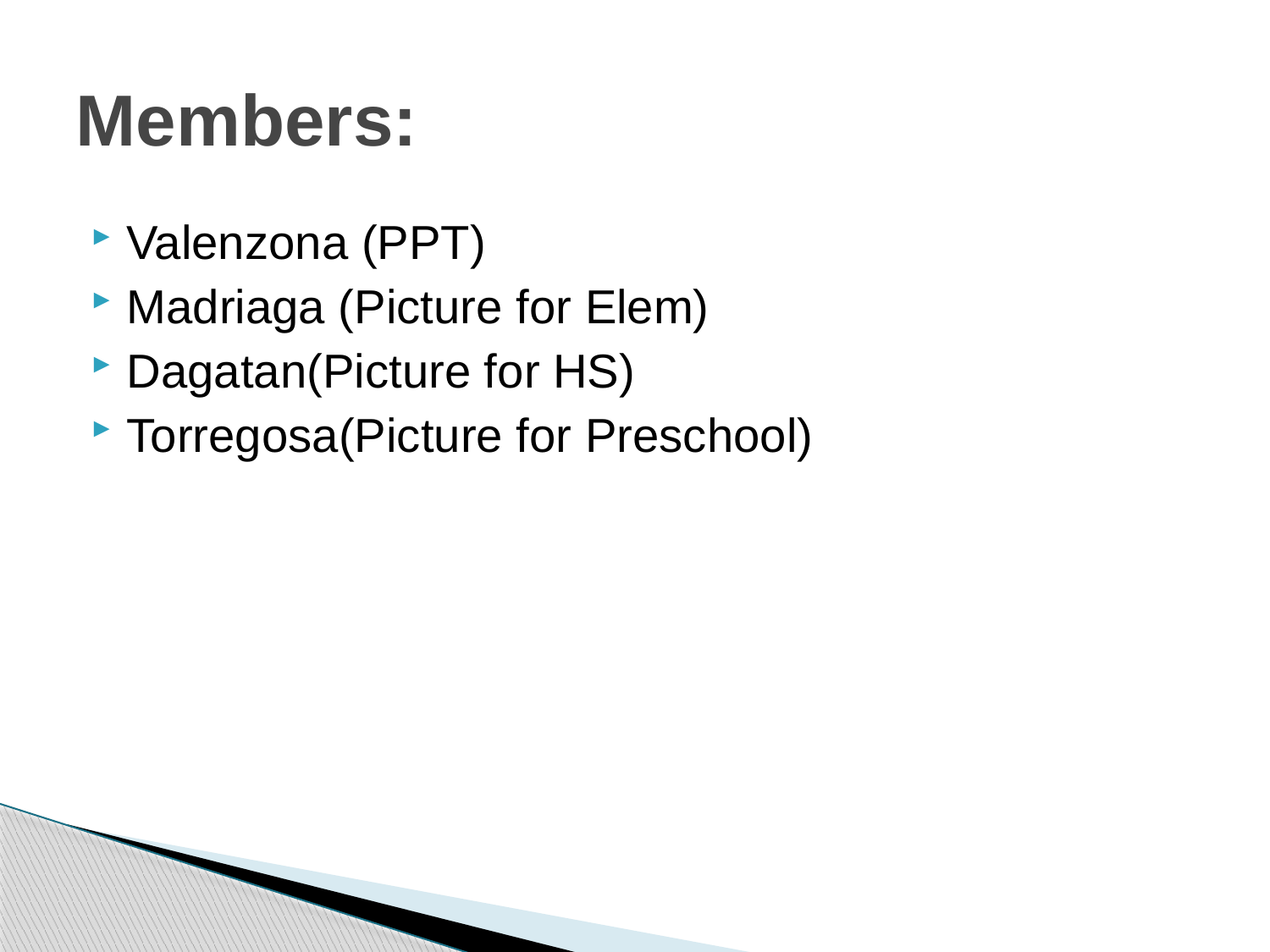

# Members:
Valenzona (PPT)
Madriaga (Picture for Elem)
Dagatan(Picture for HS)
Torregosa(Picture for Preschool)